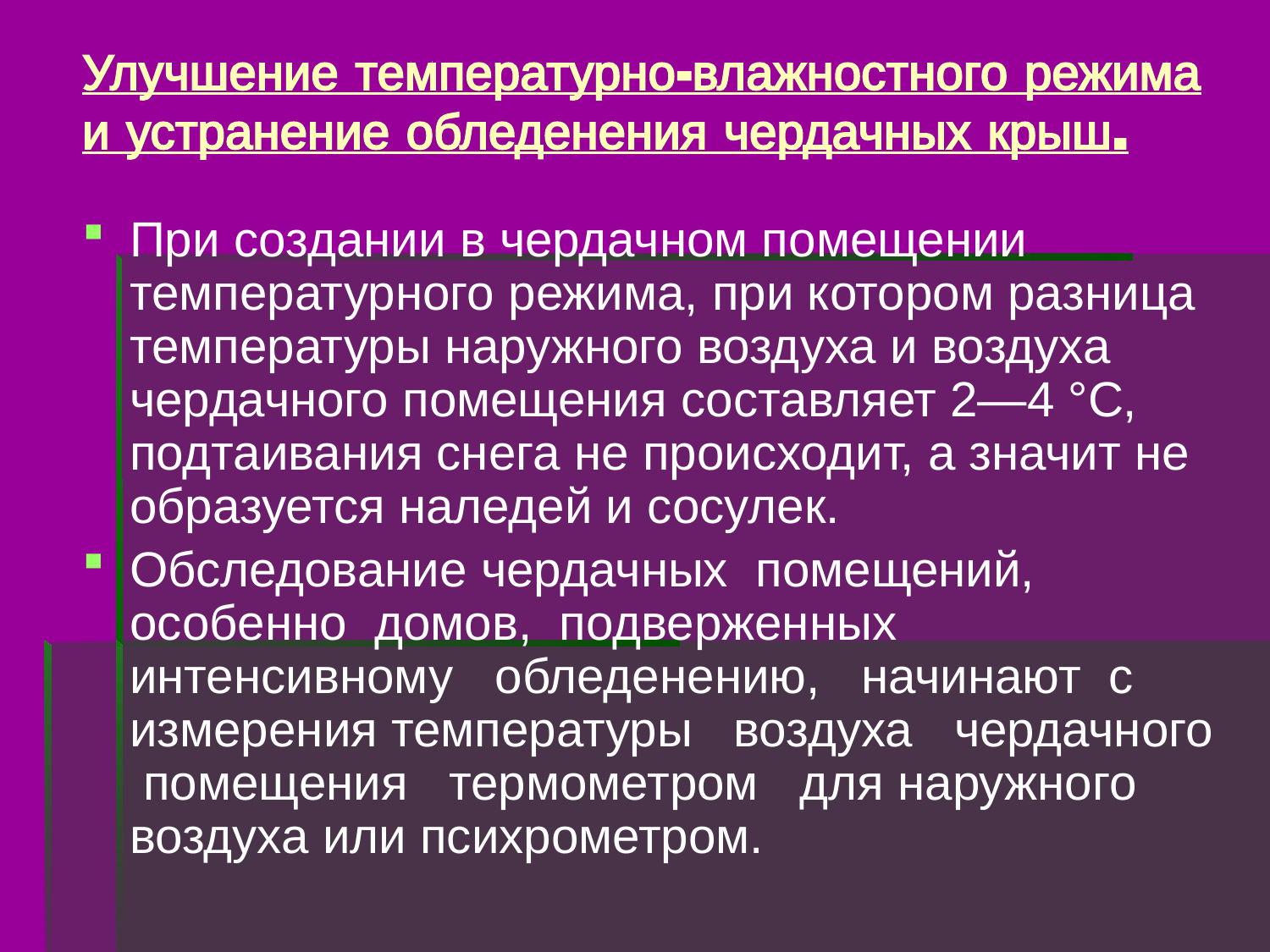

Улучшение температурно-влажностного режима и устранение обледенения чердачных крыш.
При создании в чердачном помещении температурного режима, при котором разница температуры наружного воздуха и воздуха чердачного помещения составляет 2—4 °С, подтаивания снега не происходит, а значит не образуется наледей и сосулек.
Обследование чердачных  помещений,  особенно  домов,  подверженных  интенсивному   обледенению,   начинают  с  измерения температуры   воздуха   чердачного  помещения   термометром   для наружного воздуха или психрометром.